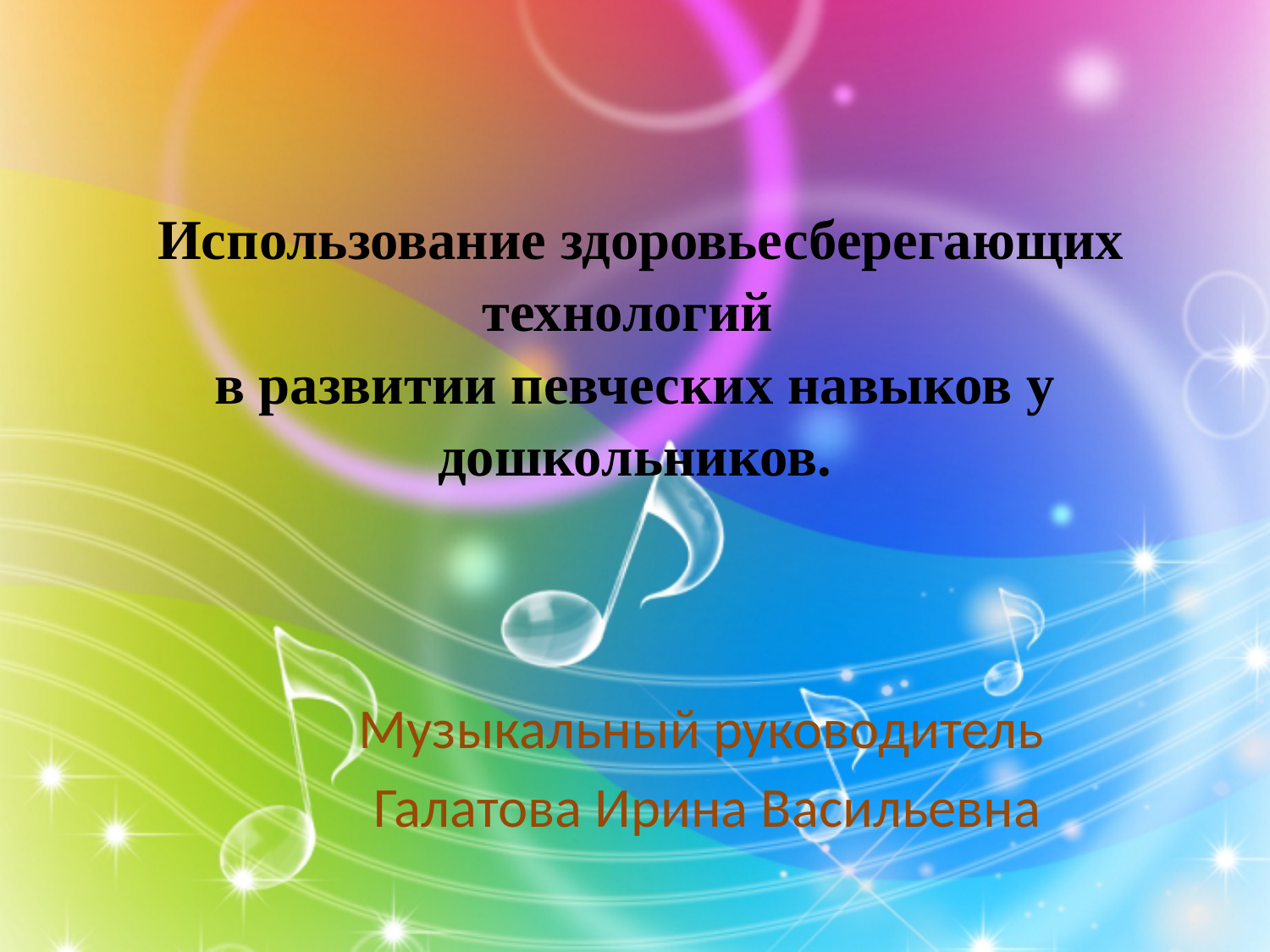

# Использование здоровьесберегающих технологий в развитии певческих навыков у дошкольников.
Музыкальный руководитель
Галатова Ирина Васильевна